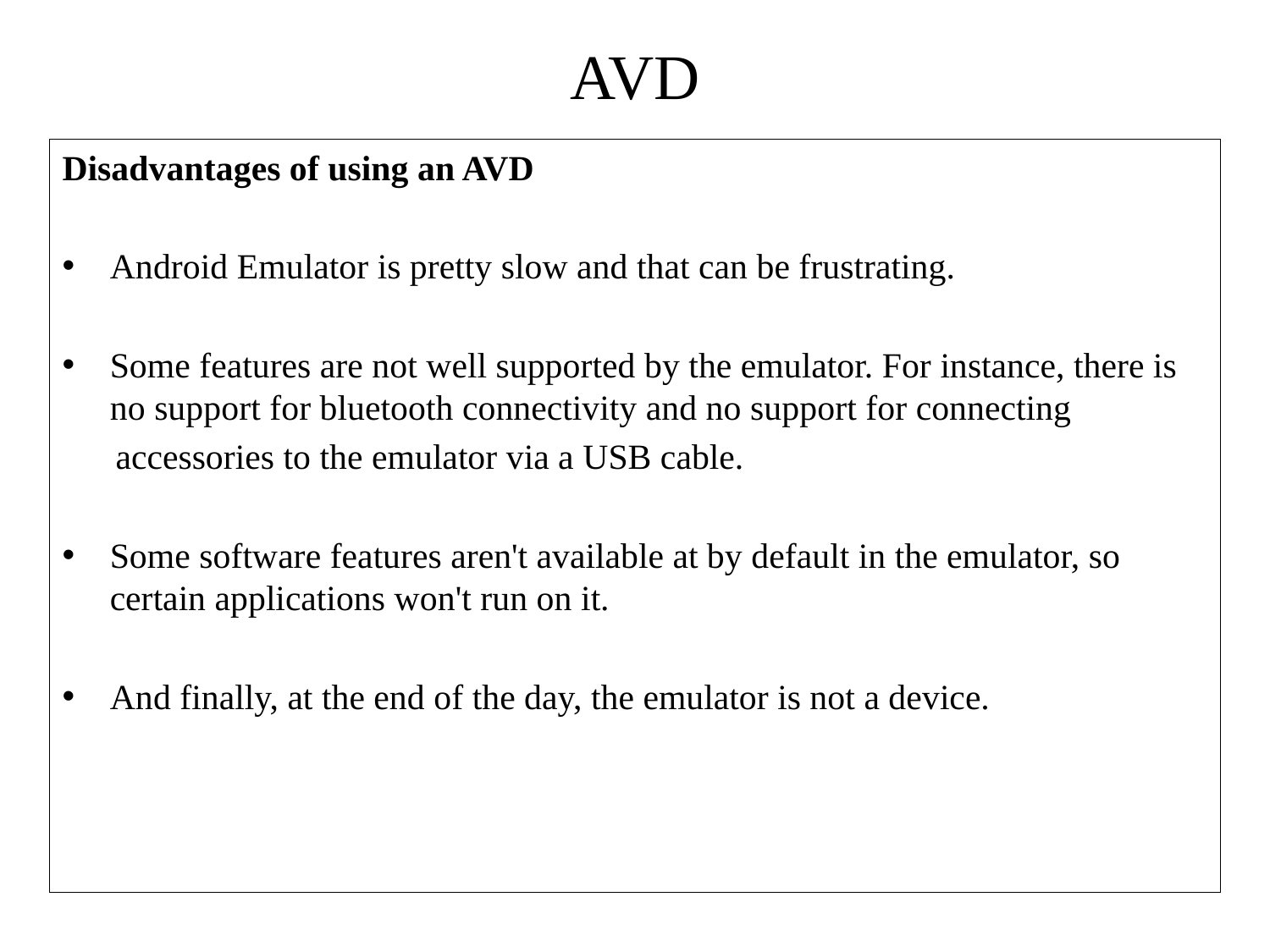

# AVD
Disadvantages of using an AVD

Android Emulator is pretty slow and that can be frustrating.

Some features are not well supported by the emulator. For instance, there is no support for bluetooth connectivity and no support for connecting
      accessories to the emulator via a USB cable.

Some software features aren't available at by default in the emulator, so certain applications won't run on it.

And finally, at the end of the day, the emulator is not a device.